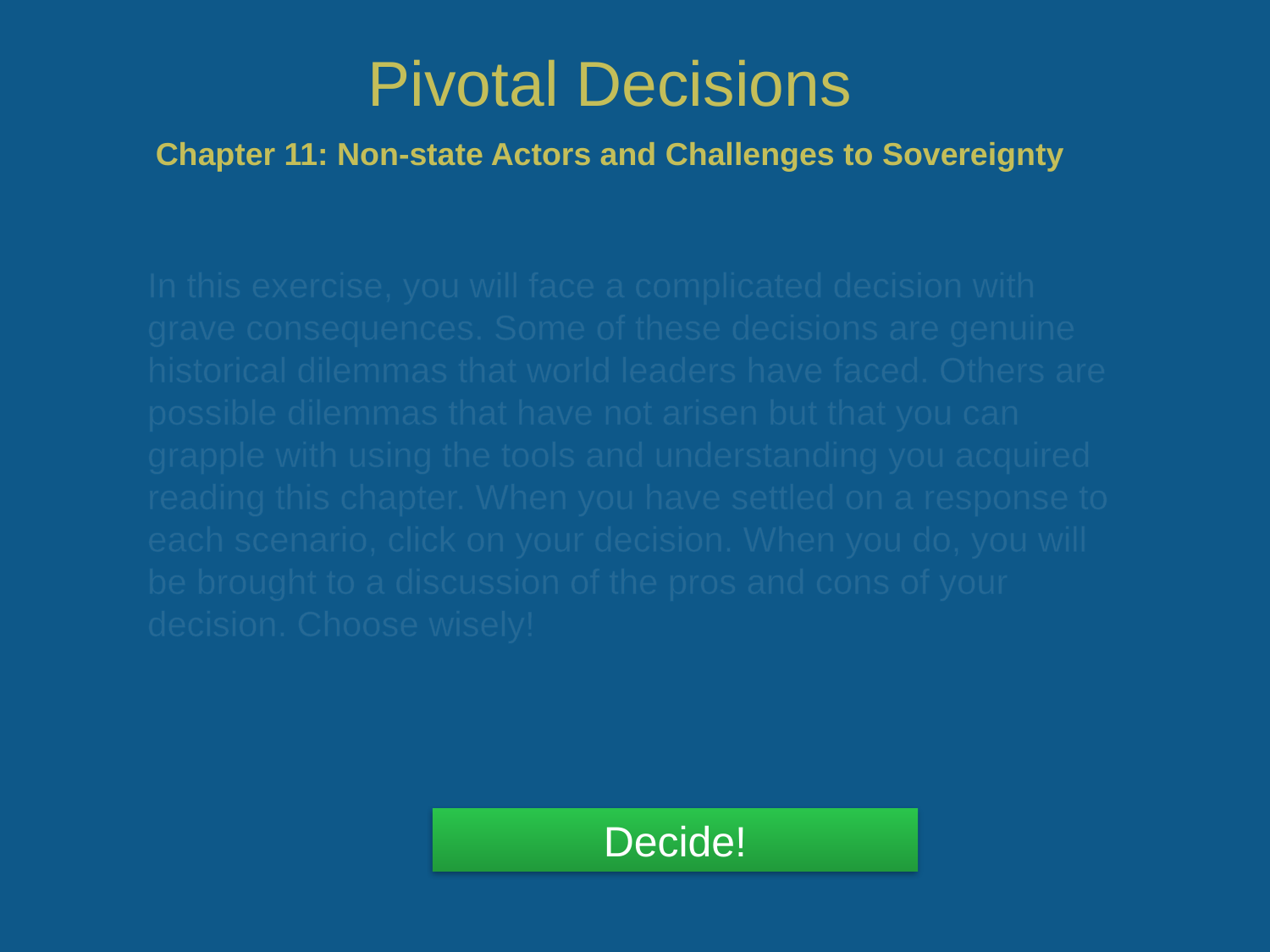

Chapter 11: Non-state Actors and Challenges to Sovereignty